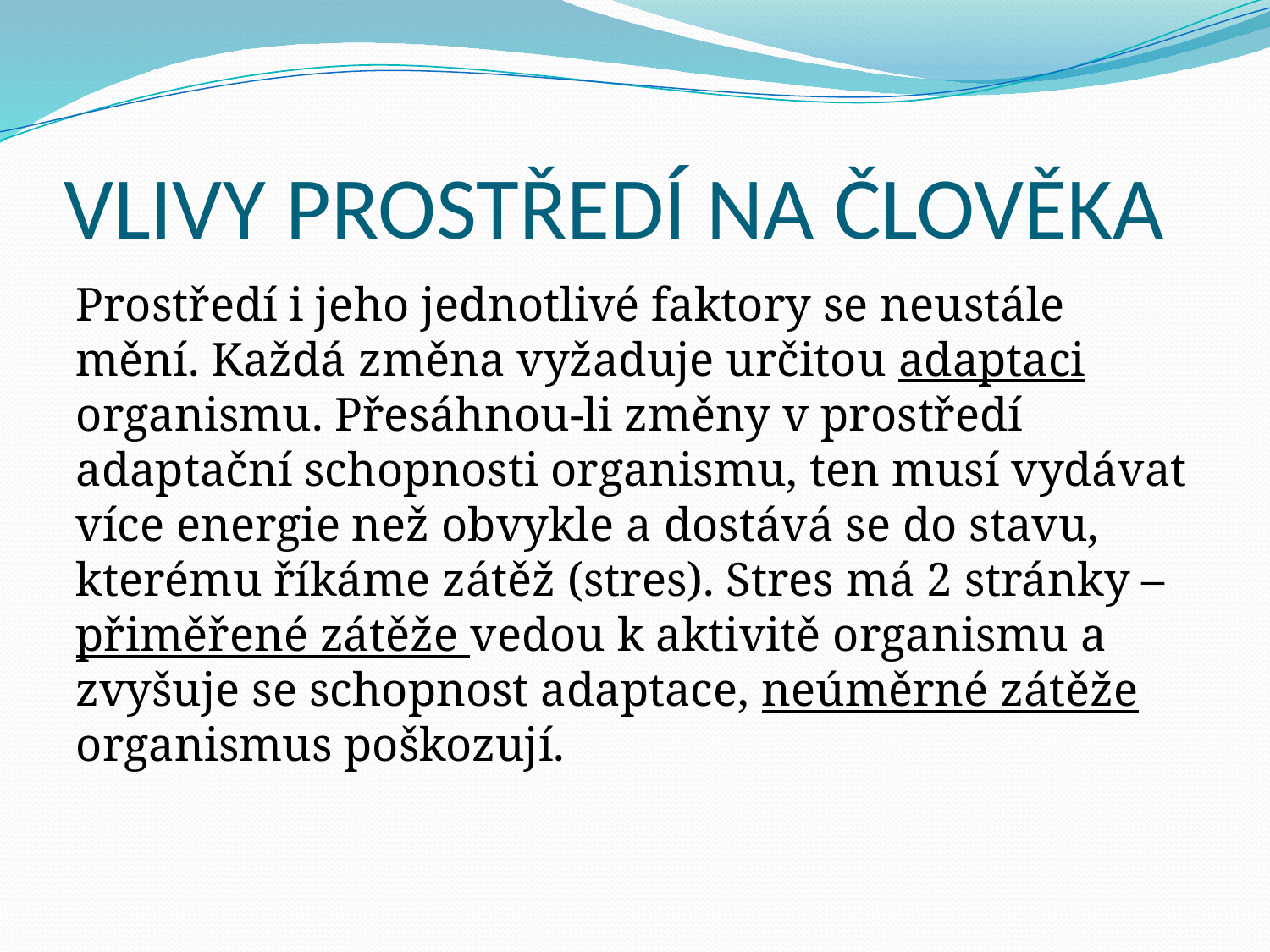

# VLIVY PROSTŘEDÍ NA ČLOVĚKA
Prostředí i jeho jednotlivé faktory se neustále mění. Každá změna vyžaduje určitou adaptaci organismu. Přesáhnou-li změny v prostředí adaptační schopnosti organismu, ten musí vydávat více energie než obvykle a dostává se do stavu, kterému říkáme zátěž (stres). Stres má 2 stránky – přiměřené zátěže vedou k aktivitě organismu a zvyšuje se schopnost adaptace, neúměrné zátěže organismus poškozují.